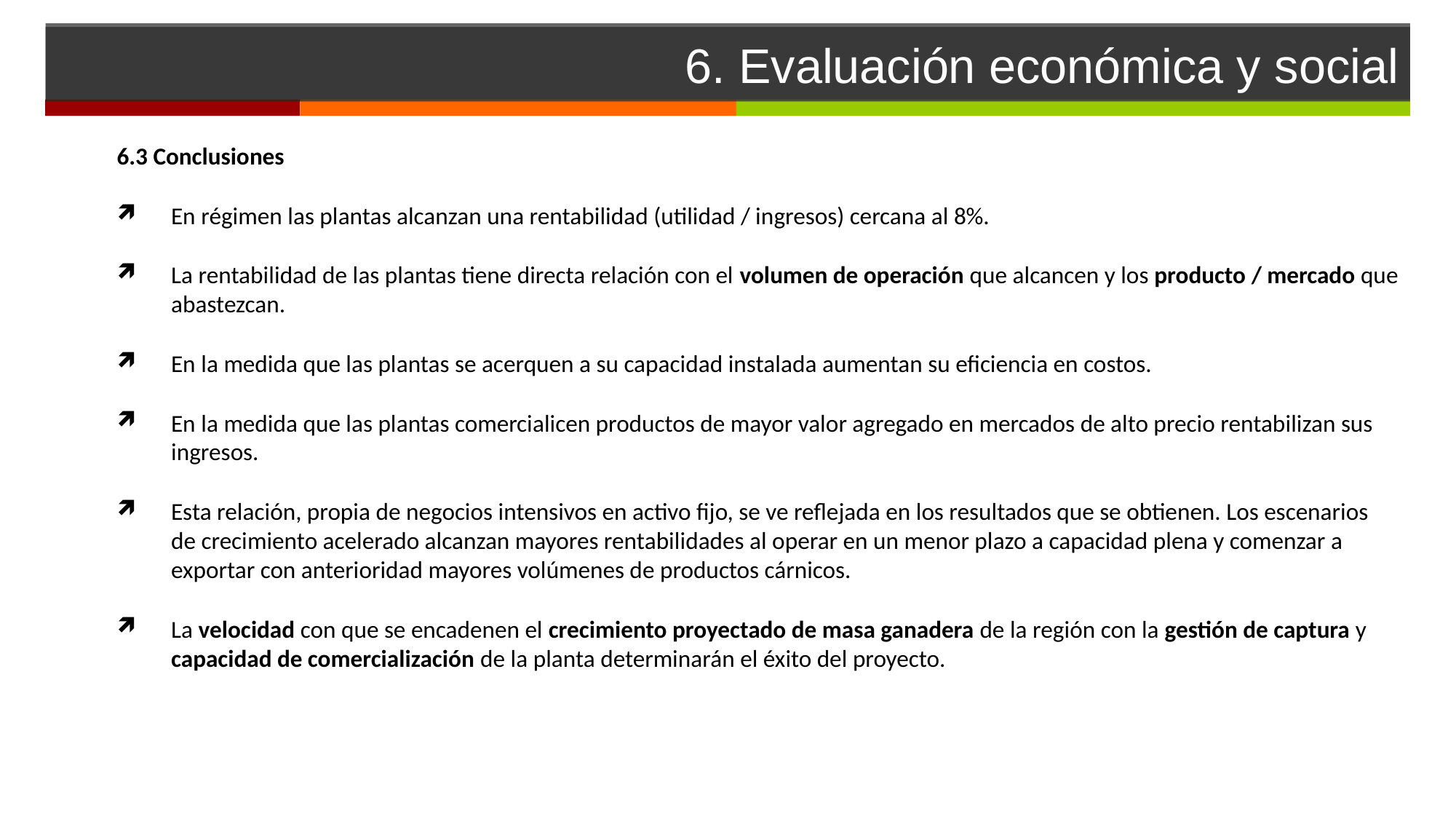

# 6. Evaluación económica y social
6.3 Conclusiones
En régimen las plantas alcanzan una rentabilidad (utilidad / ingresos) cercana al 8%.
La rentabilidad de las plantas tiene directa relación con el volumen de operación que alcancen y los producto / mercado que abastezcan.
En la medida que las plantas se acerquen a su capacidad instalada aumentan su eficiencia en costos.
En la medida que las plantas comercialicen productos de mayor valor agregado en mercados de alto precio rentabilizan sus ingresos.
Esta relación, propia de negocios intensivos en activo fijo, se ve reflejada en los resultados que se obtienen. Los escenarios de crecimiento acelerado alcanzan mayores rentabilidades al operar en un menor plazo a capacidad plena y comenzar a exportar con anterioridad mayores volúmenes de productos cárnicos.
La velocidad con que se encadenen el crecimiento proyectado de masa ganadera de la región con la gestión de captura y capacidad de comercialización de la planta determinarán el éxito del proyecto.